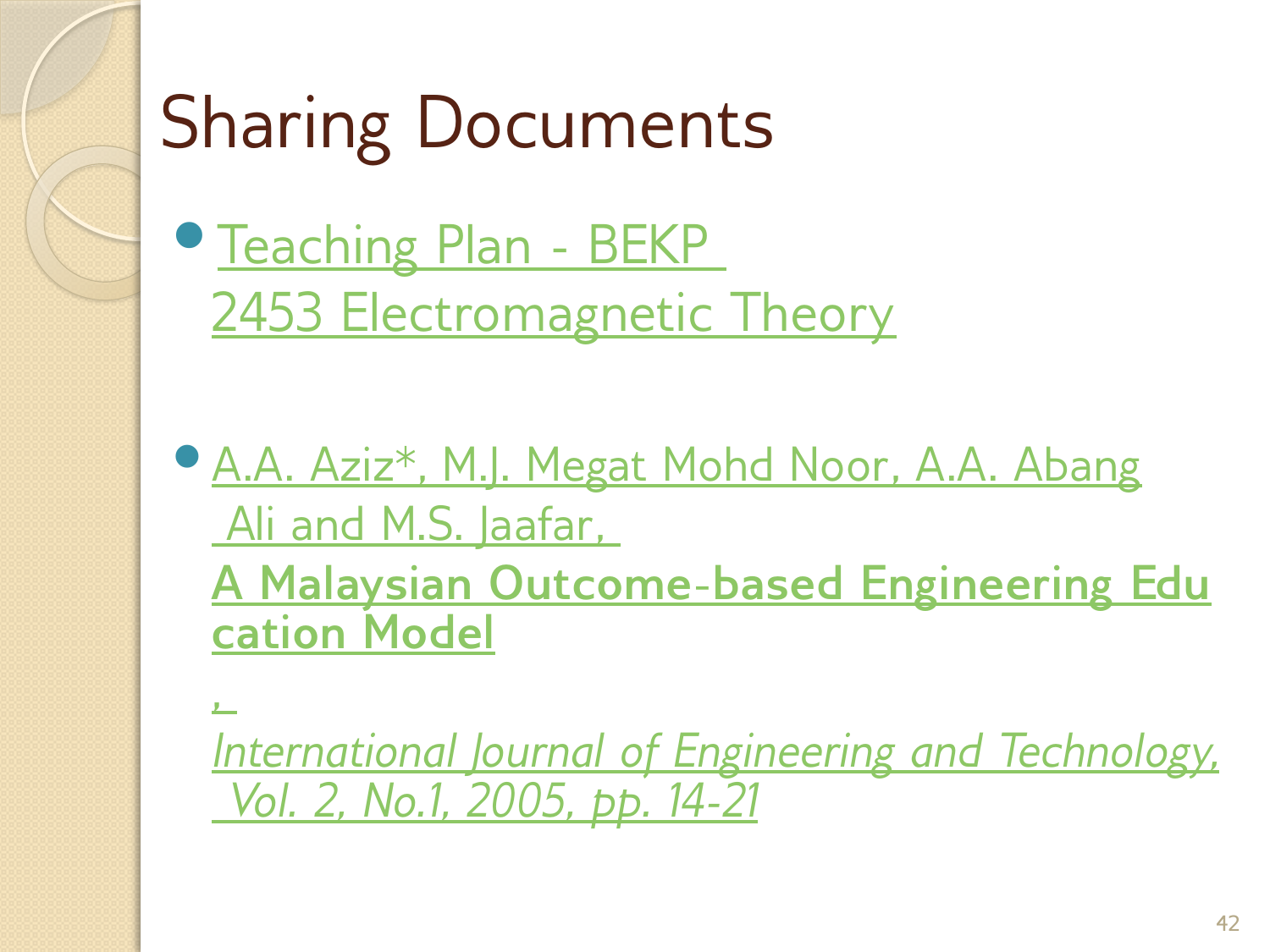

# Sharing Documents
Teaching Plan - BEKP 2453 Electromagnetic Theory

A.A. Aziz*, M.J. Megat Mohd Noor, A.A. Abang Ali and M.S. Jaafar, A Malaysian Outcome-based Engineering Education Model, International Journal of Engineering and Technology, Vol. 2, No.1, 2005, pp. 14-21

42